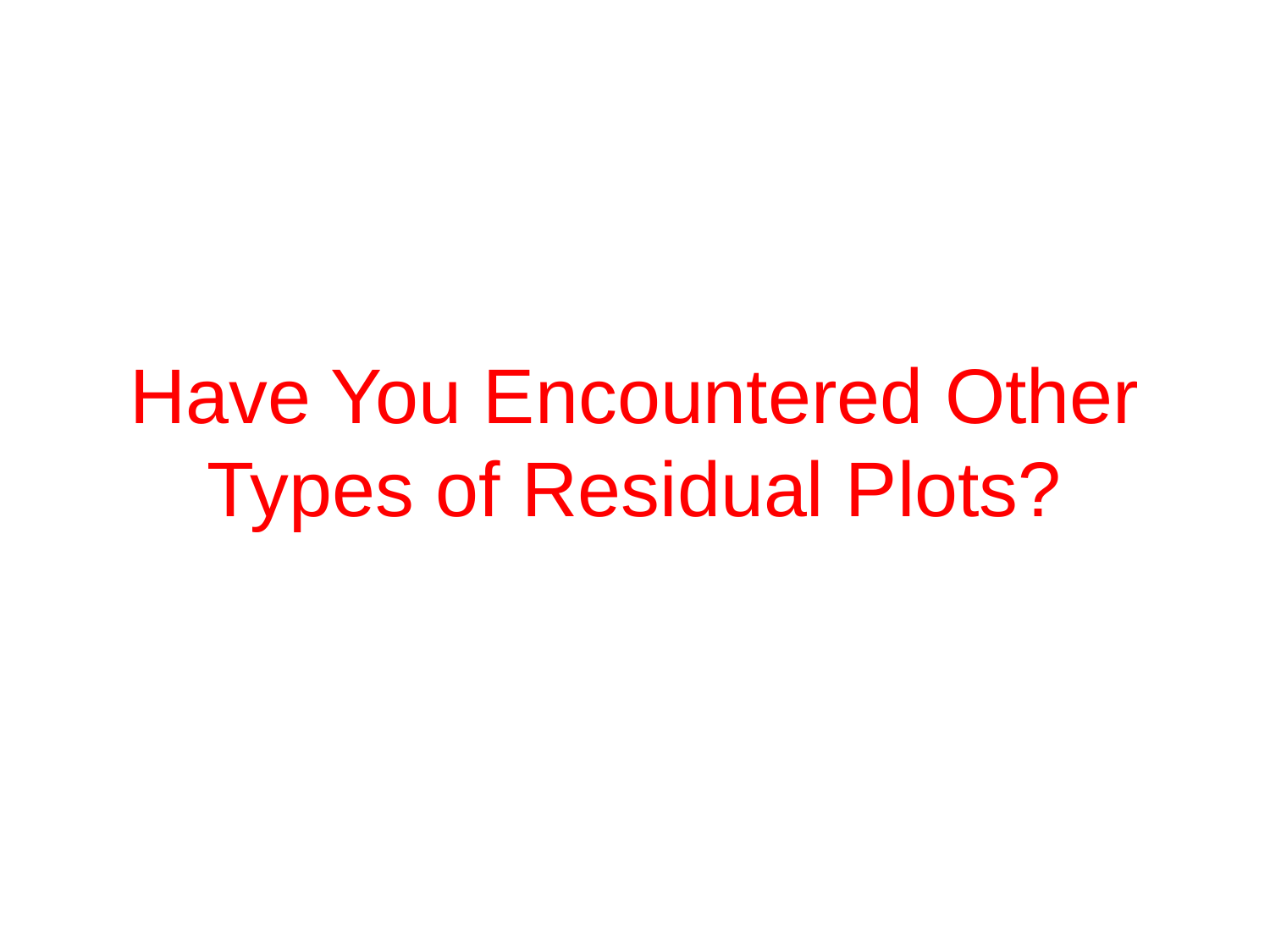

# Have You Encountered Other Types of Residual Plots?